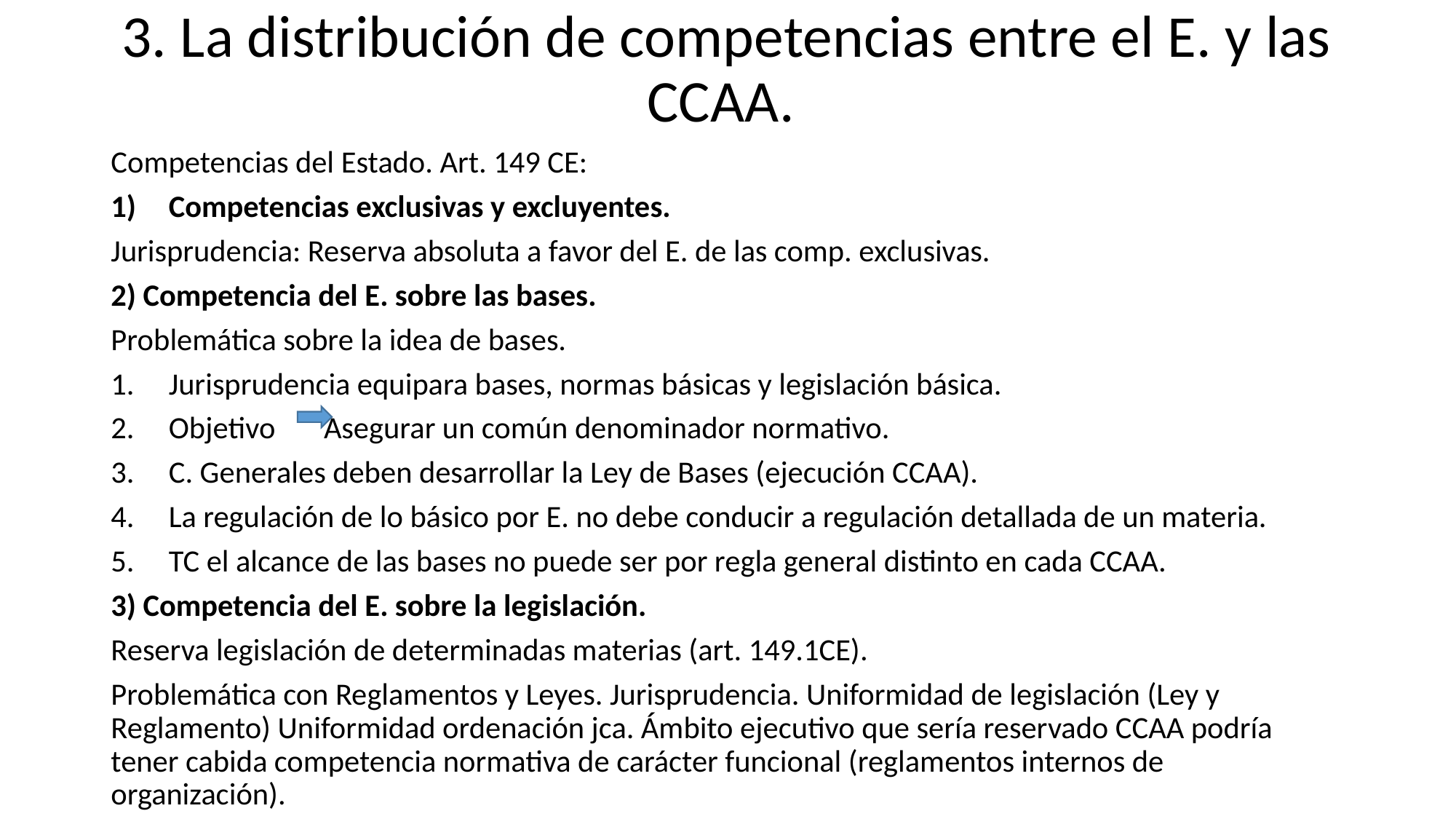

# 3. La distribución de competencias entre el E. y las CCAA.
Competencias del Estado. Art. 149 CE:
Competencias exclusivas y excluyentes.
Jurisprudencia: Reserva absoluta a favor del E. de las comp. exclusivas.
2) Competencia del E. sobre las bases.
Problemática sobre la idea de bases.
Jurisprudencia equipara bases, normas básicas y legislación básica.
Objetivo       Asegurar un común denominador normativo.
C. Generales deben desarrollar la Ley de Bases (ejecución CCAA).
La regulación de lo básico por E. no debe conducir a regulación detallada de un materia.
TC el alcance de las bases no puede ser por regla general distinto en cada CCAA.
3) Competencia del E. sobre la legislación.
Reserva legislación de determinadas materias (art. 149.1CE).
Problemática con Reglamentos y Leyes. Jurisprudencia. Uniformidad de legislación (Ley y Reglamento) Uniformidad ordenación jca. Ámbito ejecutivo que sería reservado CCAA podría tener cabida competencia normativa de carácter funcional (reglamentos internos de organización).